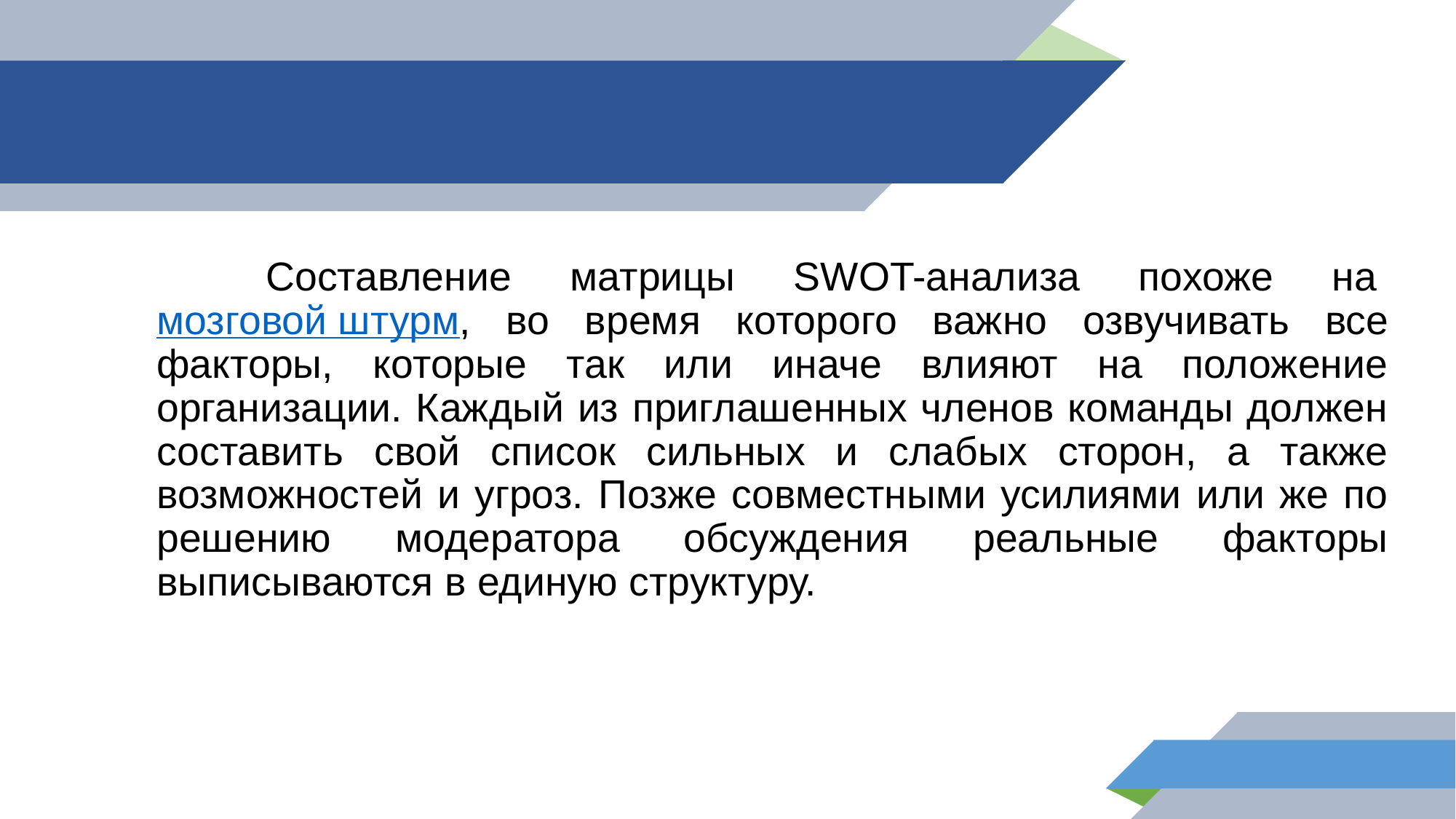

Составление матрицы SWOT-анализа похоже на мозговой штурм, во время которого важно озвучивать все факторы, которые так или иначе влияют на положение организации. Каждый из приглашенных членов команды должен составить свой список сильных и слабых сторон, а также возможностей и угроз. Позже совместными усилиями или же по решению модератора обсуждения реальные факторы выписываются в единую структуру.